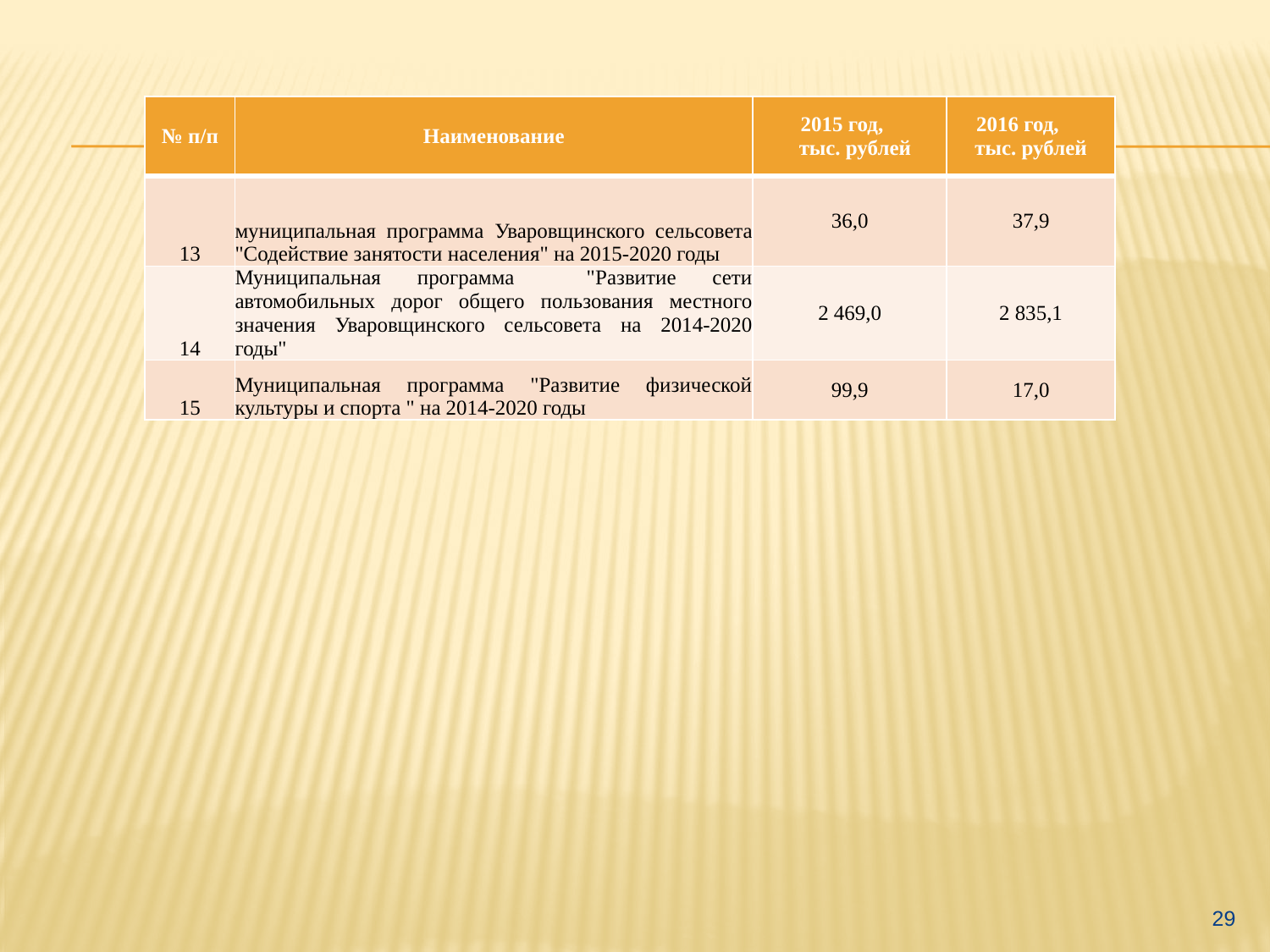

| № п/п | Наименование | 2015 год, тыс. рублей | 2016 год, тыс. рублей |
| --- | --- | --- | --- |
| 13 | муниципальная программа Уваровщинского сельсовета "Содействие занятости населения" на 2015-2020 годы | 36,0 | 37,9 |
| 14 | Муниципальная программа "Развитие сети автомобильных дорог общего пользования местного значения Уваровщинского сельсовета на 2014-2020 годы" | 2 469,0 | 2 835,1 |
| 15 | Муниципальная программа "Развитие физической культуры и спорта " на 2014-2020 годы | 99,9 | 17,0 |
29